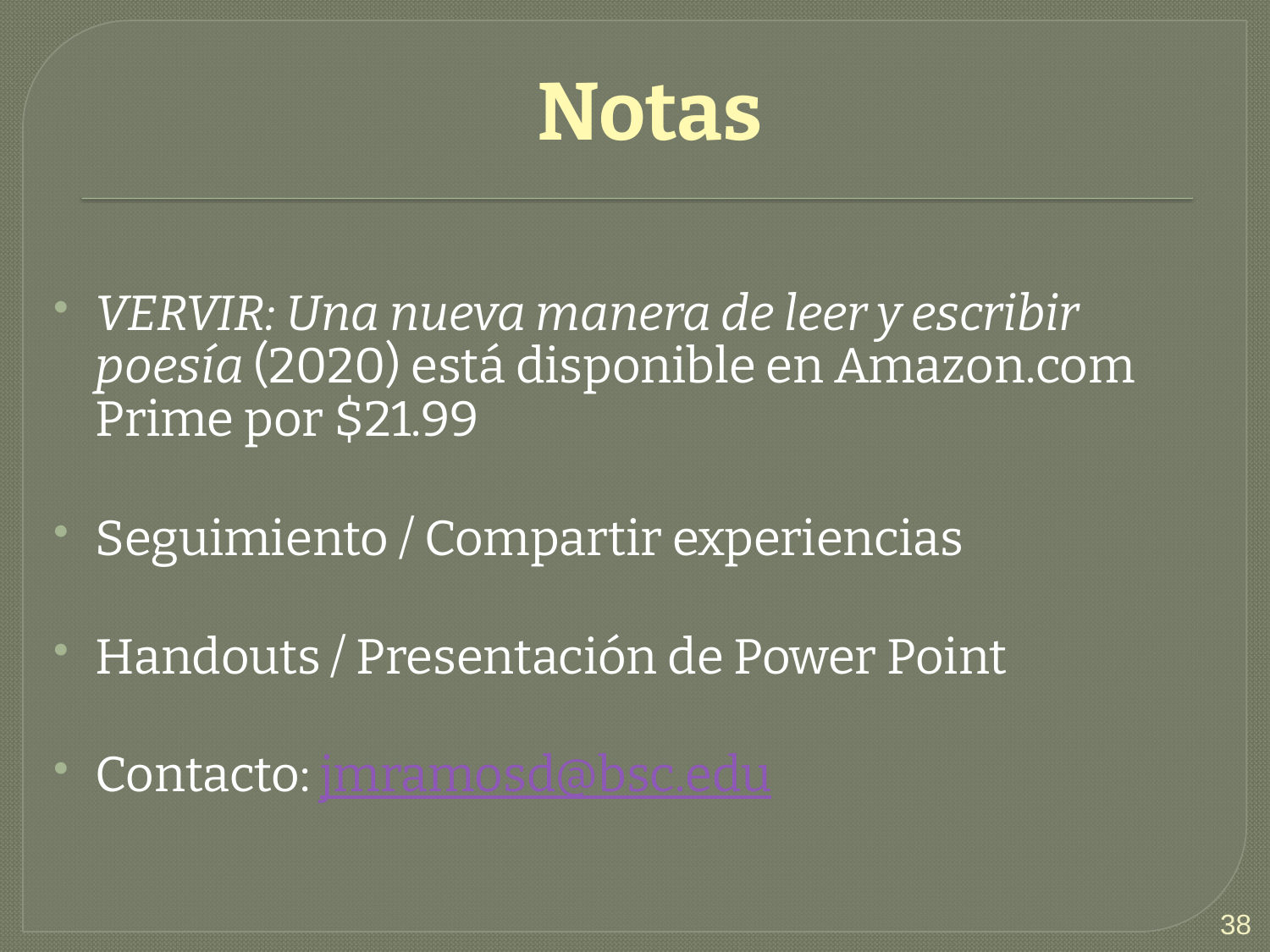

# Notas

VERVIR: Una nueva manera de leer y escribir poesía (2020) está disponible en Amazon.com Prime por $21.99

Seguimiento / Compartir experiencias

Handouts / Presentación de Power Point

Contacto: jmramosd@bsc.edu

38